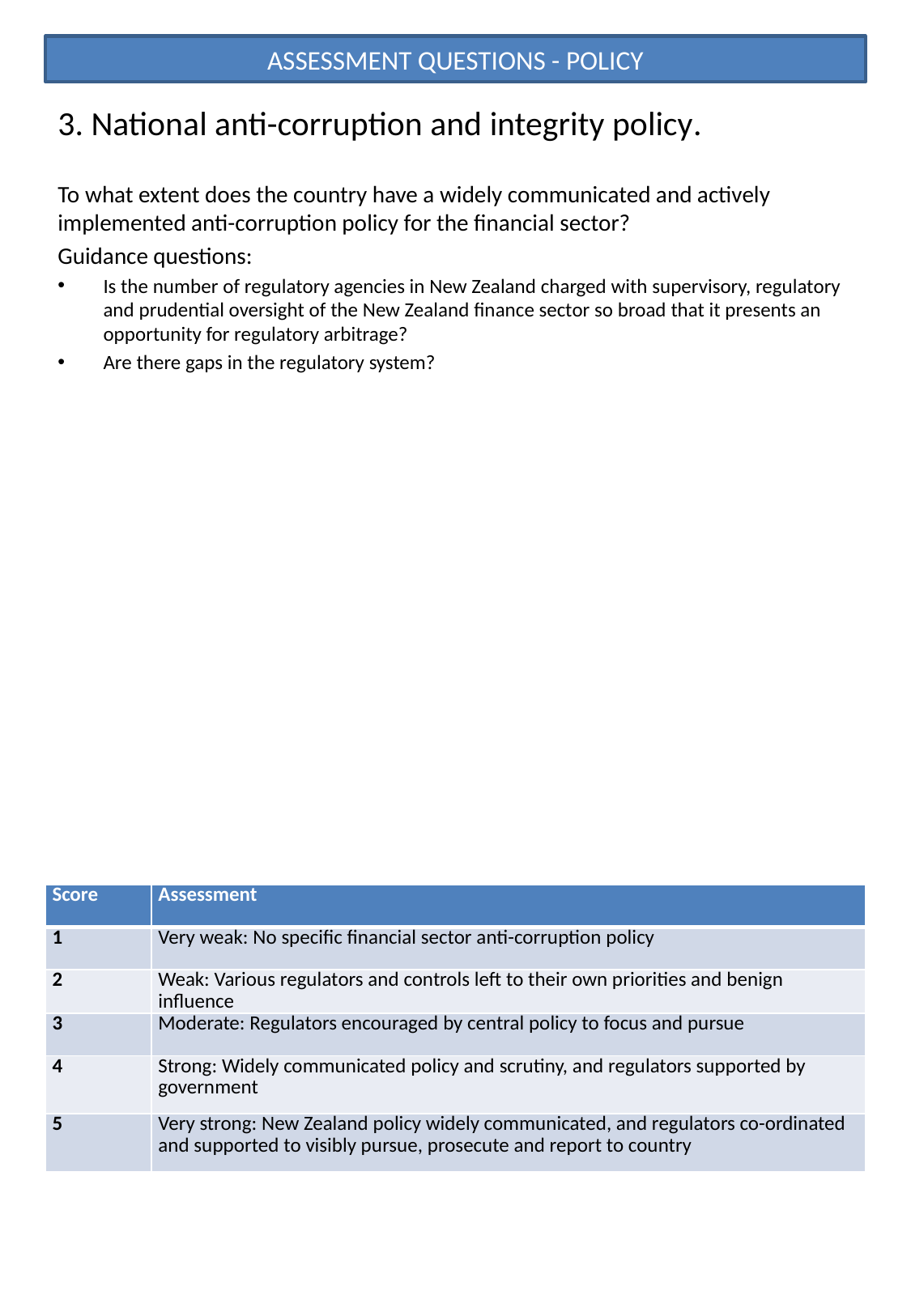

ASSESSMENT QUESTIONS - POLICY
# 3. National anti-corruption and integrity policy.
To what extent does the country have a widely communicated and actively implemented anti-corruption policy for the financial sector?
Guidance questions:
Is the number of regulatory agencies in New Zealand charged with supervisory, regulatory and prudential oversight of the New Zealand finance sector so broad that it presents an opportunity for regulatory arbitrage?
Are there gaps in the regulatory system?

| Score | Assessment |
| --- | --- |
| 1 | Very weak: No specific financial sector anti-corruption policy |
| 2 | Weak: Various regulators and controls left to their own priorities and benign influence |
| 3 | Moderate: Regulators encouraged by central policy to focus and pursue |
| 4 | Strong: Widely communicated policy and scrutiny, and regulators supported by government |
| 5 | Very strong: New Zealand policy widely communicated, and regulators co-ordinated and supported to visibly pursue, prosecute and report to country |